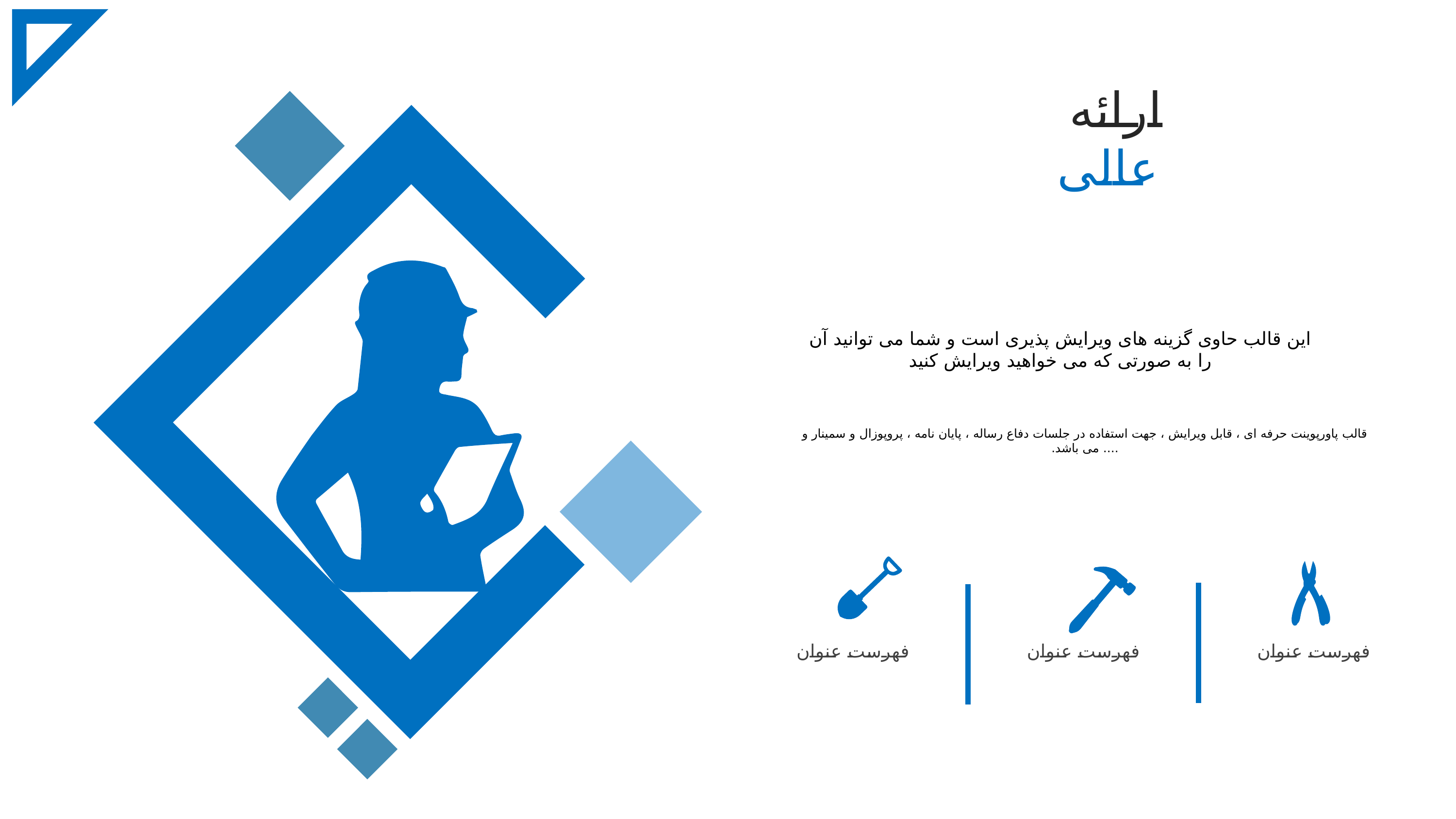

ارائه
 عالی

این قالب حاوی گزینه های ویرایش پذیری است و شما می توانید آن را به صورتی که می خواهید ویرایش کنید
قالب پاورپوينت حرفه ای ، قابل ویرایش ، جهت استفاده در جلسات دفاع رساله ، پایان نامه ، پروپوزال و سمینار و .... می باشد.

فهرست عنوان
فهرست عنوان
فهرست عنوان